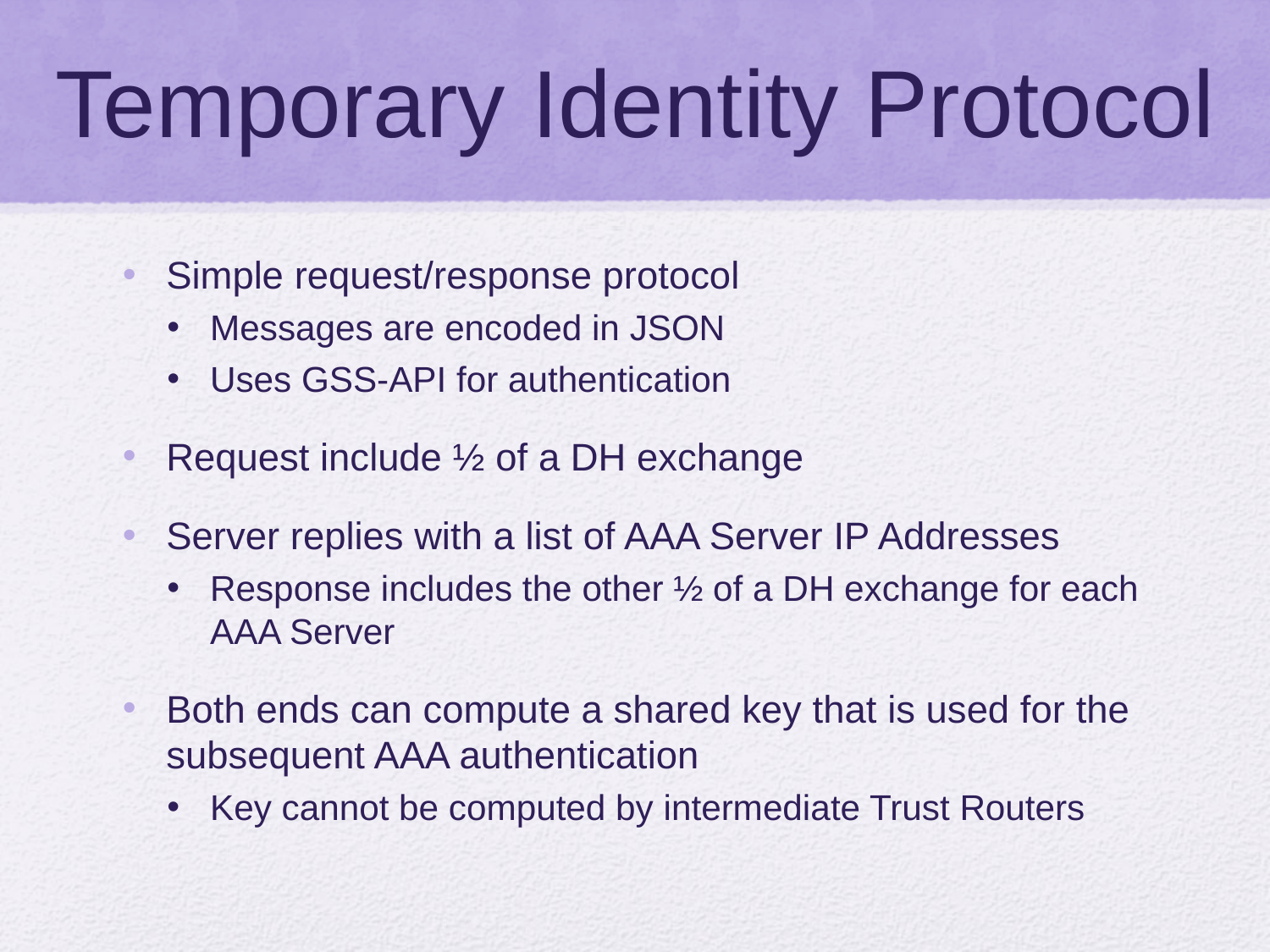

# Temporary Identity Protocol
Simple request/response protocol
Messages are encoded in JSON
Uses GSS-API for authentication
Request include ½ of a DH exchange
Server replies with a list of AAA Server IP Addresses
Response includes the other ½ of a DH exchange for each AAA Server
Both ends can compute a shared key that is used for the subsequent AAA authentication
Key cannot be computed by intermediate Trust Routers